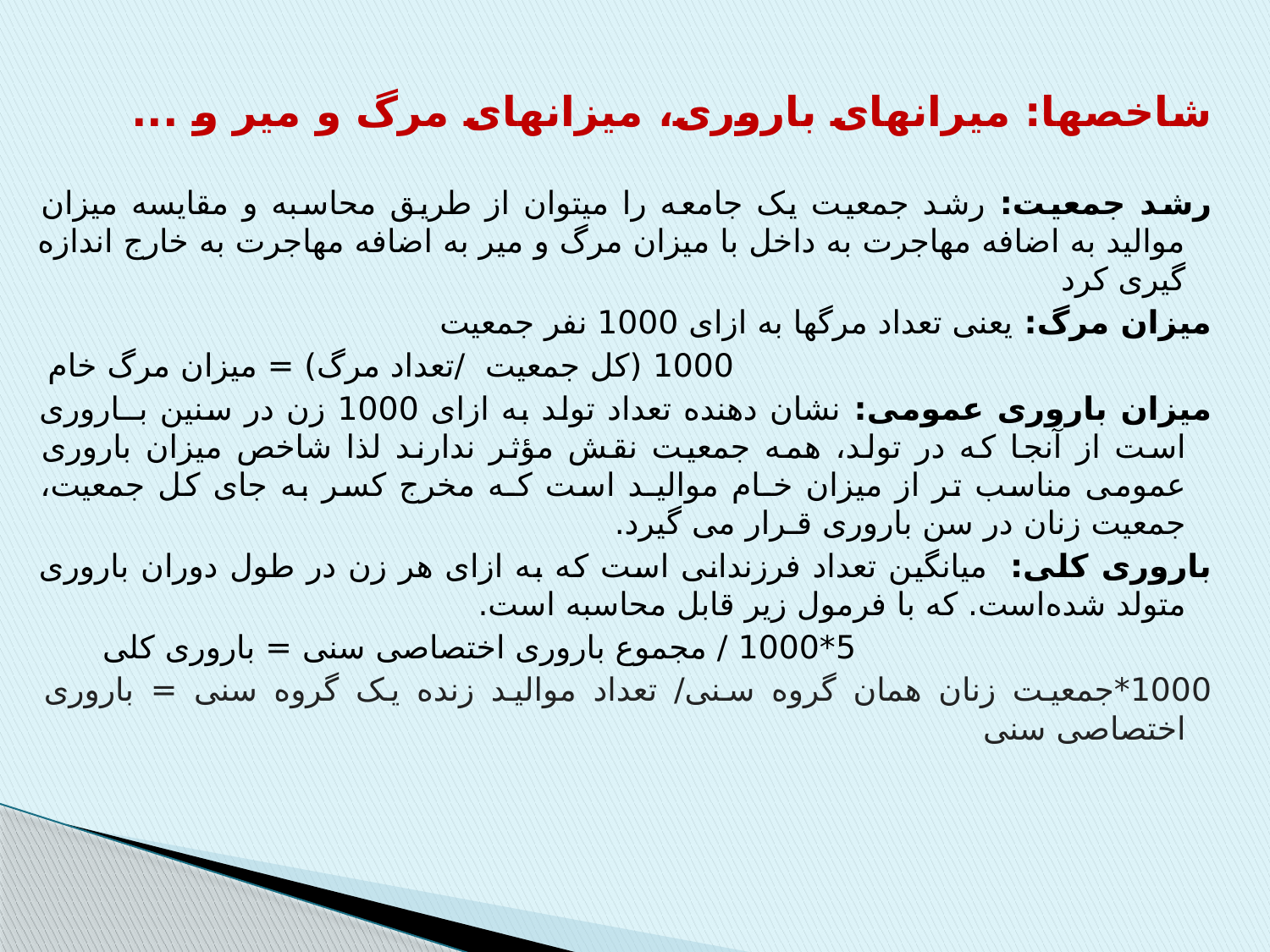

شاخصها: میرانهای باروری، میزانهای مرگ و میر و ...

رشد جمعیت: رشد جمعیت یک جامعه را میتوان از طریق محاسبه و مقایسه میزان موالید به اضافه مهاجرت به داخل با میزان مرگ و میر به اضافه مهاجرت به خارج اندازه گیری کرد
میزان مرگ: یعنی تعداد مرگها به ازای 1000 نفر جمعیت
                                               1000 (کل جمعیت  /تعداد مرگ) = میزان مرگ خام
میزان باروری عمومی: نشان دهنده تعداد تولد به ازای 1000 زن در سنین بــاروری است از آنجا كه در تولد، همه جمعيت نقش مؤثر ندارند لذا شاخص ميزان باروری عمومی مناسب تر از ميزان خـام مواليـد است كـه مخرج كسر به جای كل جمعيت، جمعيت زنان در سن باروری قـرار می گيرد.
باروری کلی:  میانگین تعداد فرزندانی است که به ازای هر زن در طول دوران باروری متولد شده‌است. که با فرمول زیر قابل محاسبه است.
                                   5*1000 / مجموع باروری اختصاصی سنی = باروری کلی
1000*جمعیت زنان همان گروه سنی/ تعداد موالید زنده یک گروه سنی = باروری اختصاصی سنی